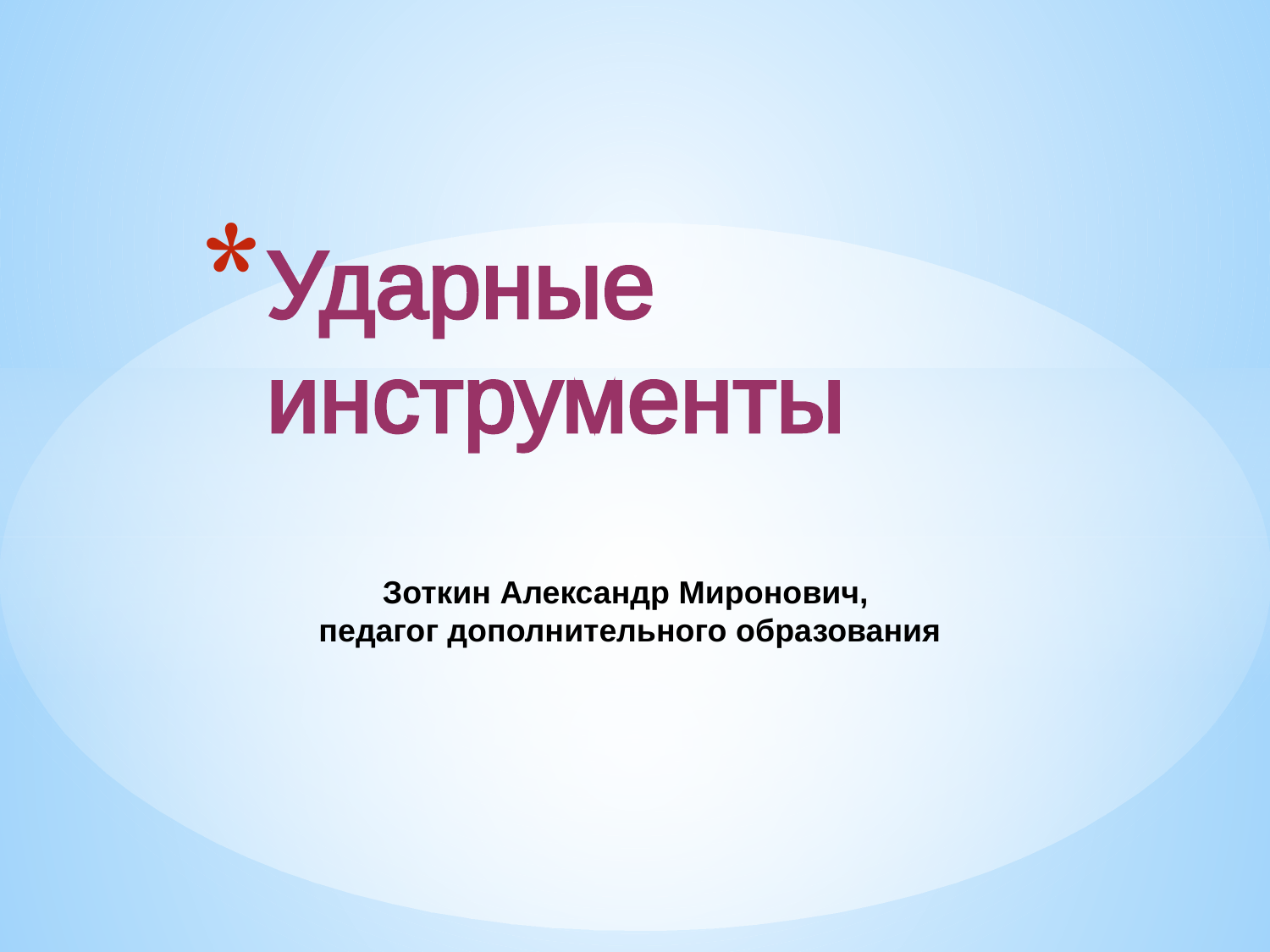

# Ударные инструменты

Зоткин Александр Миронович,
педагог дополнительного образования